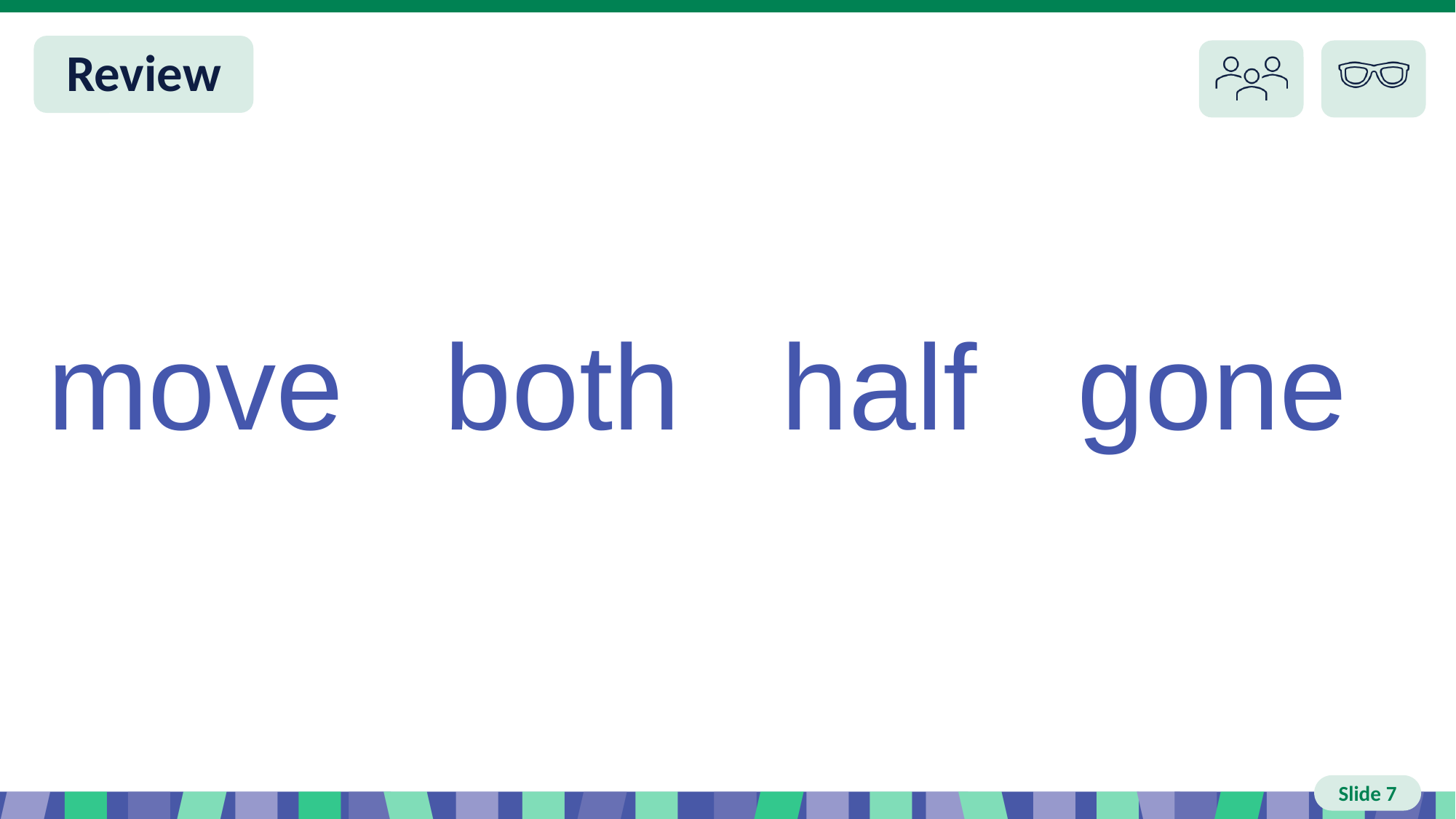

# Slide 7 Review
move   both   half   gone